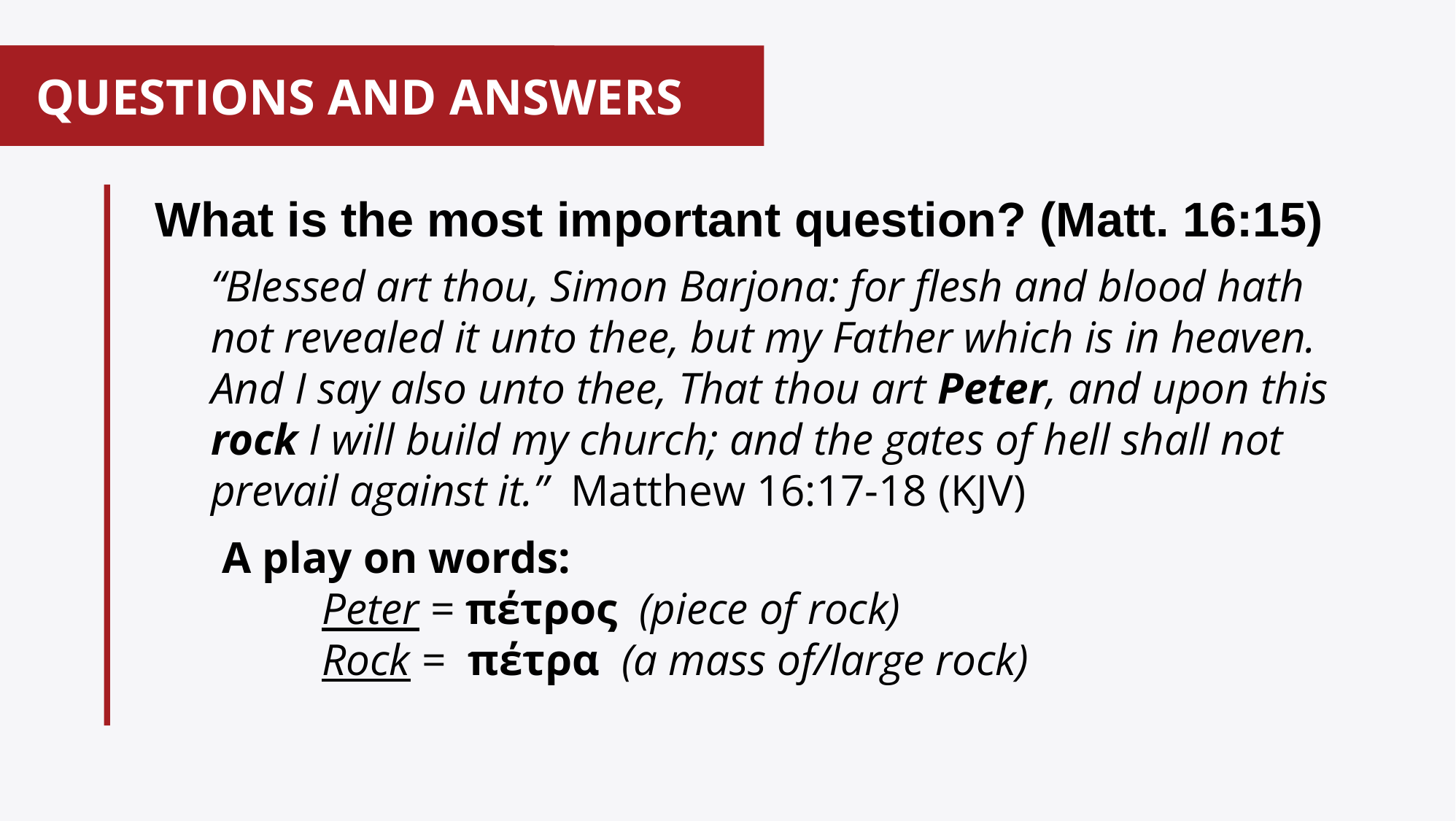

# QUESTIONS AND ANSWERS
What is the most important question? (Matt. 16:15)

“Blessed art thou, Simon Barjona: for flesh and blood hath not revealed it unto thee, but my Father which is in heaven.  And I say also unto thee, That thou art Peter, and upon this rock I will build my church; and the gates of hell shall not prevail against it.”  Matthew 16:17-18 (KJV)

 A play on words:
          Peter = πέτρος  (piece of rock)
          Rock =  πέτρα  (a mass of/large rock)